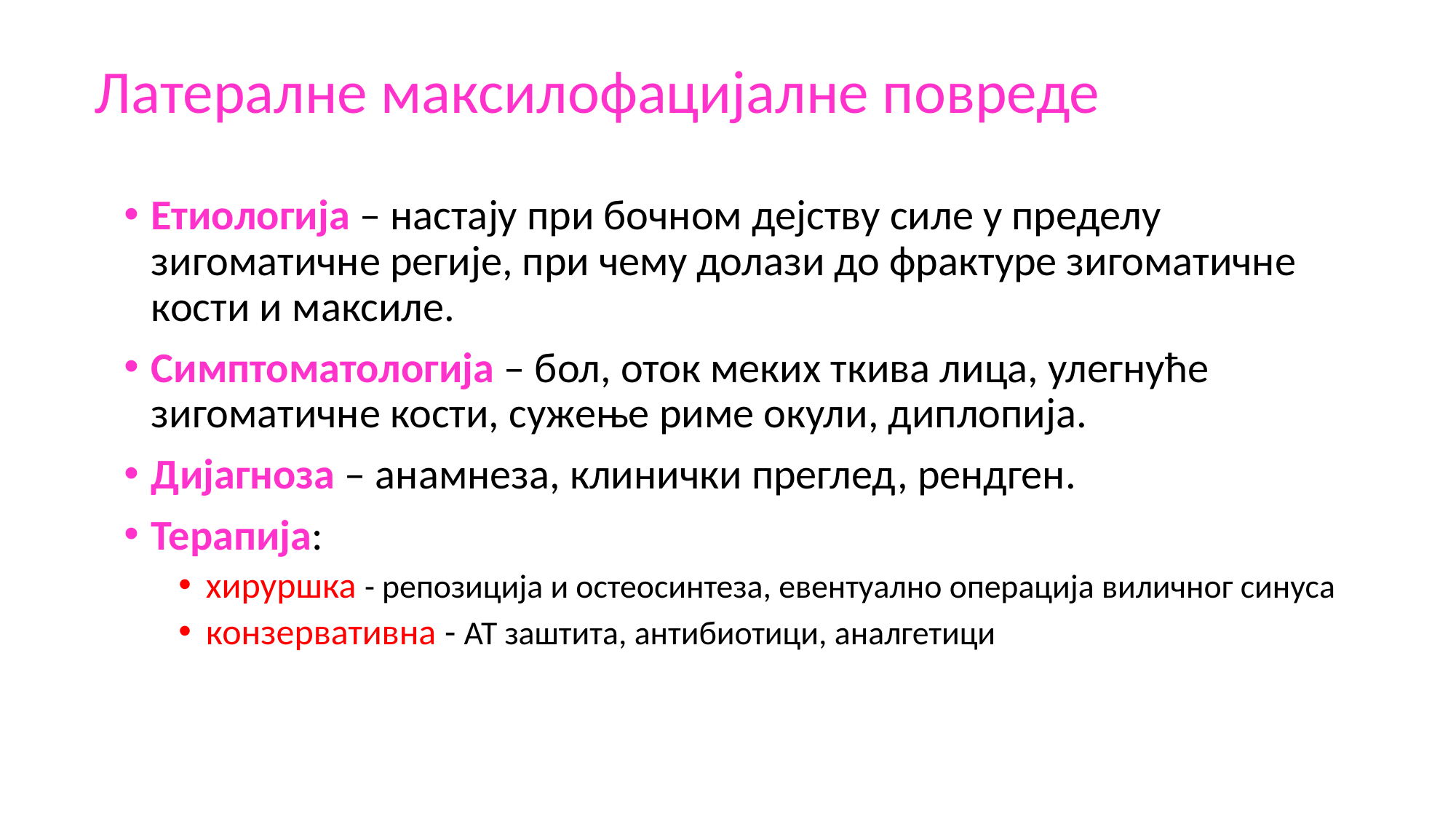

# Латералне максилофацијалне повреде
Етиологија – настају при бочном дејству силе у пределу зигоматичне регије, при чему долази до фрактуре зигоматичне кости и максиле.
Симптоматологија – бол, оток меких ткива лица, улегнуће зигоматичне кости, сужење риме окули, диплопија.
Дијагноза – анамнеза, клинички преглед, рендген.
Терапија:
хируршка - репозиција и остеосинтеза, евентуално операција виличног синуса
конзервативна - АТ заштита, антибиотици, аналгетици